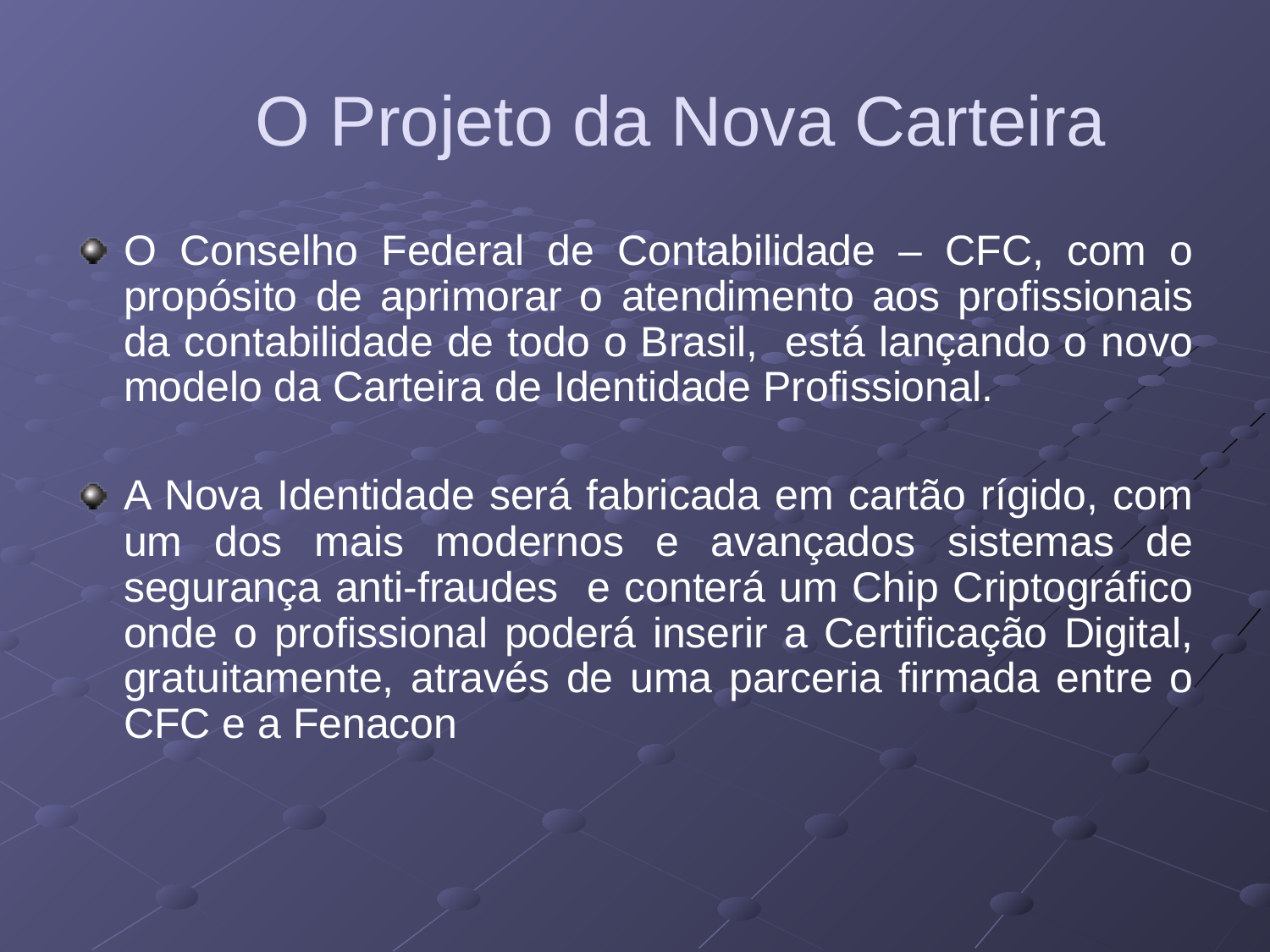

# O Projeto da Nova Carteira
O Conselho Federal de Contabilidade – CFC, com o propósito de aprimorar o atendimento aos profissionais da contabilidade de todo o Brasil,  está lançando o novo modelo da Carteira de Identidade Profissional.

A Nova Identidade será fabricada em cartão rígido, com um dos mais modernos e avançados sistemas de segurança anti-fraudes  e conterá um Chip Criptográfico onde o profissional poderá inserir a Certificação Digital, gratuitamente, através de uma parceria firmada entre o CFC e a Fenacon